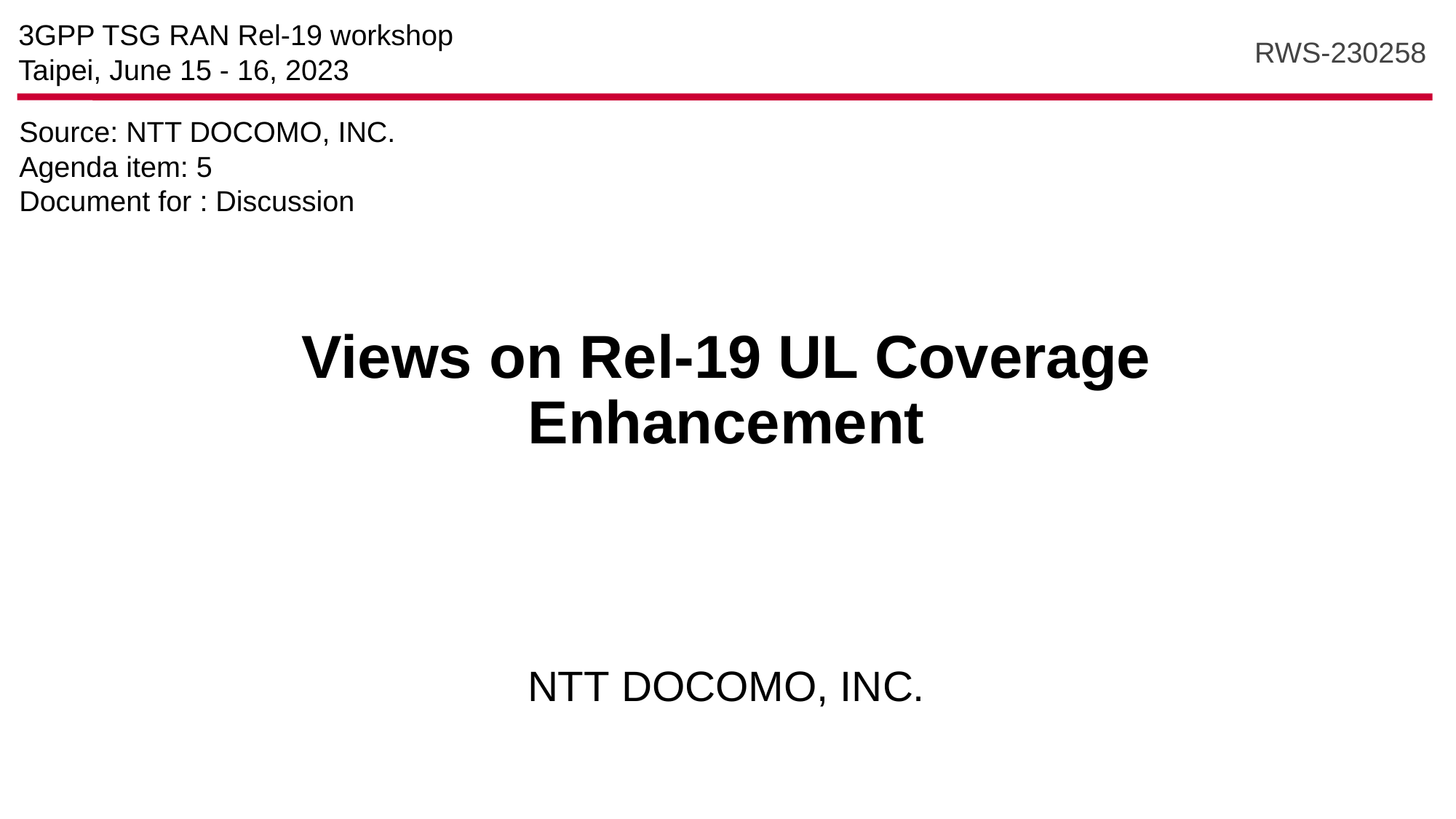

3GPP TSG RAN Rel-19 workshop
Taipei, June 15 - 16, 2023
RWS-230258
Source: NTT DOCOMO, INC.
Agenda item: 5
Document for : Discussion
# Views on Rel-19 UL Coverage Enhancement
NTT DOCOMO, INC.